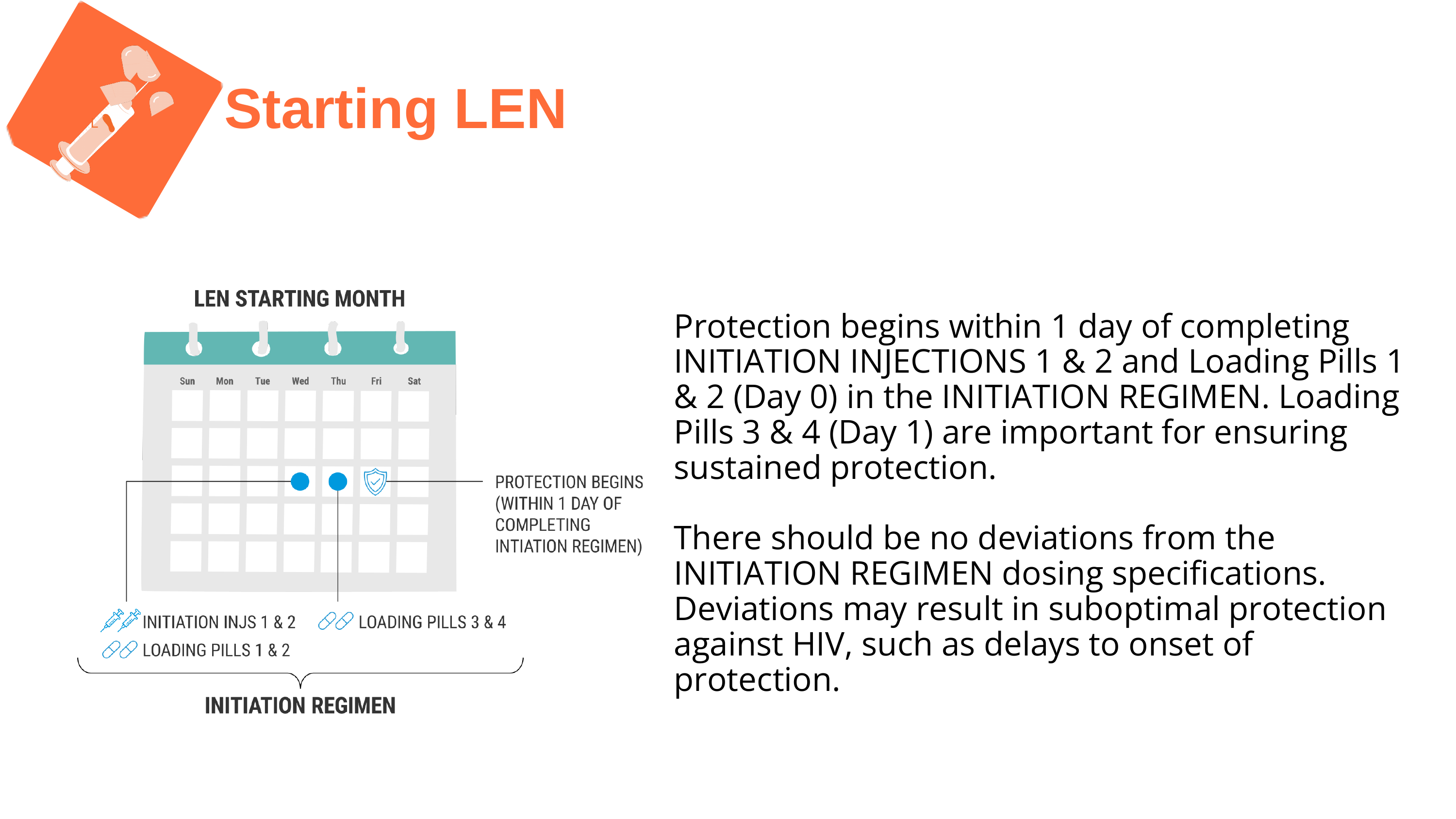

L
Starting LEN

Protection begins within 1 day of completing INITIATION INJECTIONS 1 & 2 and Loading Pills 1 & 2 (Day 0) in the INITIATION REGIMEN. Loading Pills 3 & 4 (Day 1) are important for ensuring sustained protection.

There should be no deviations from the INITIATION REGIMEN dosing specifications. Deviations may result in suboptimal protection against HIV, such as delays to onset of protection.